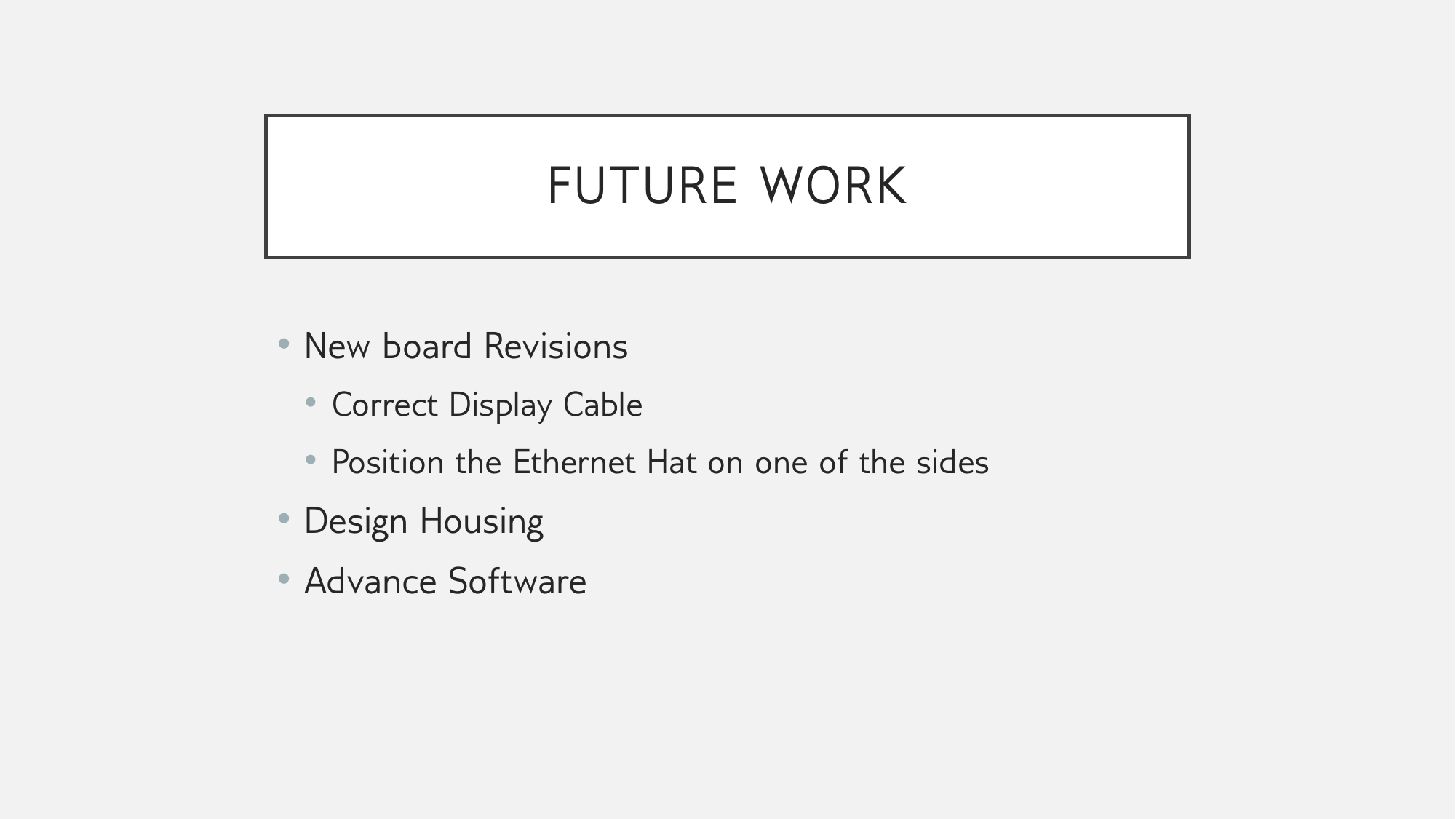

# Future Work
New board Revisions
Correct Display Cable
Position the Ethernet Hat on one of the sides
Design Housing
Advance Software